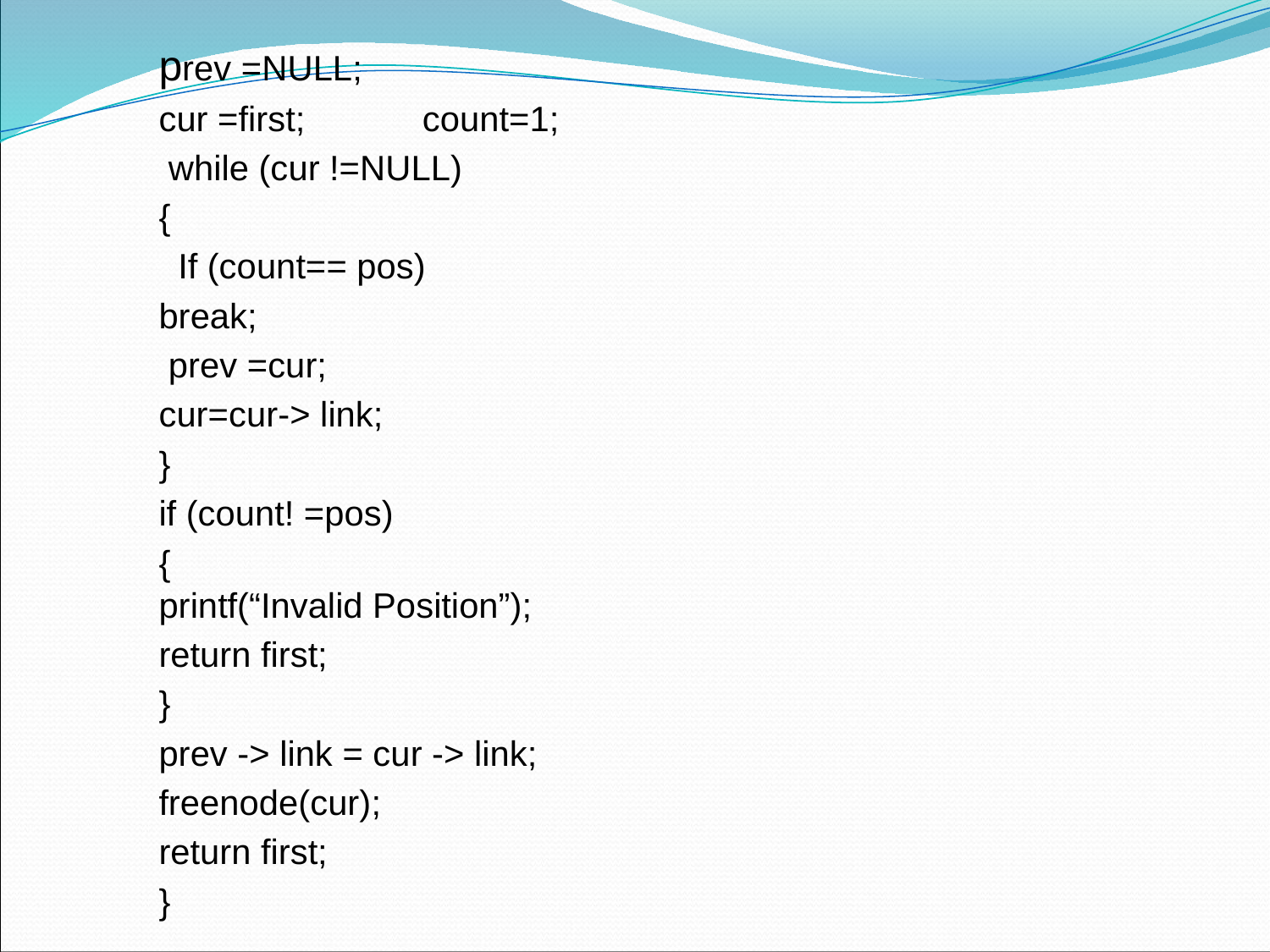

prev =NULL;
	cur =first;	 count=1;
	 while (cur !=NULL)
	{
	  If (count== pos)
	break;
	 prev =cur;
	cur=cur-> link;
	}
	if (count! =pos)
	{
	printf(“Invalid Position”);
	return first;
	}
	prev -> link = cur -> link;
	freenode(cur);
	return first;
	}
#